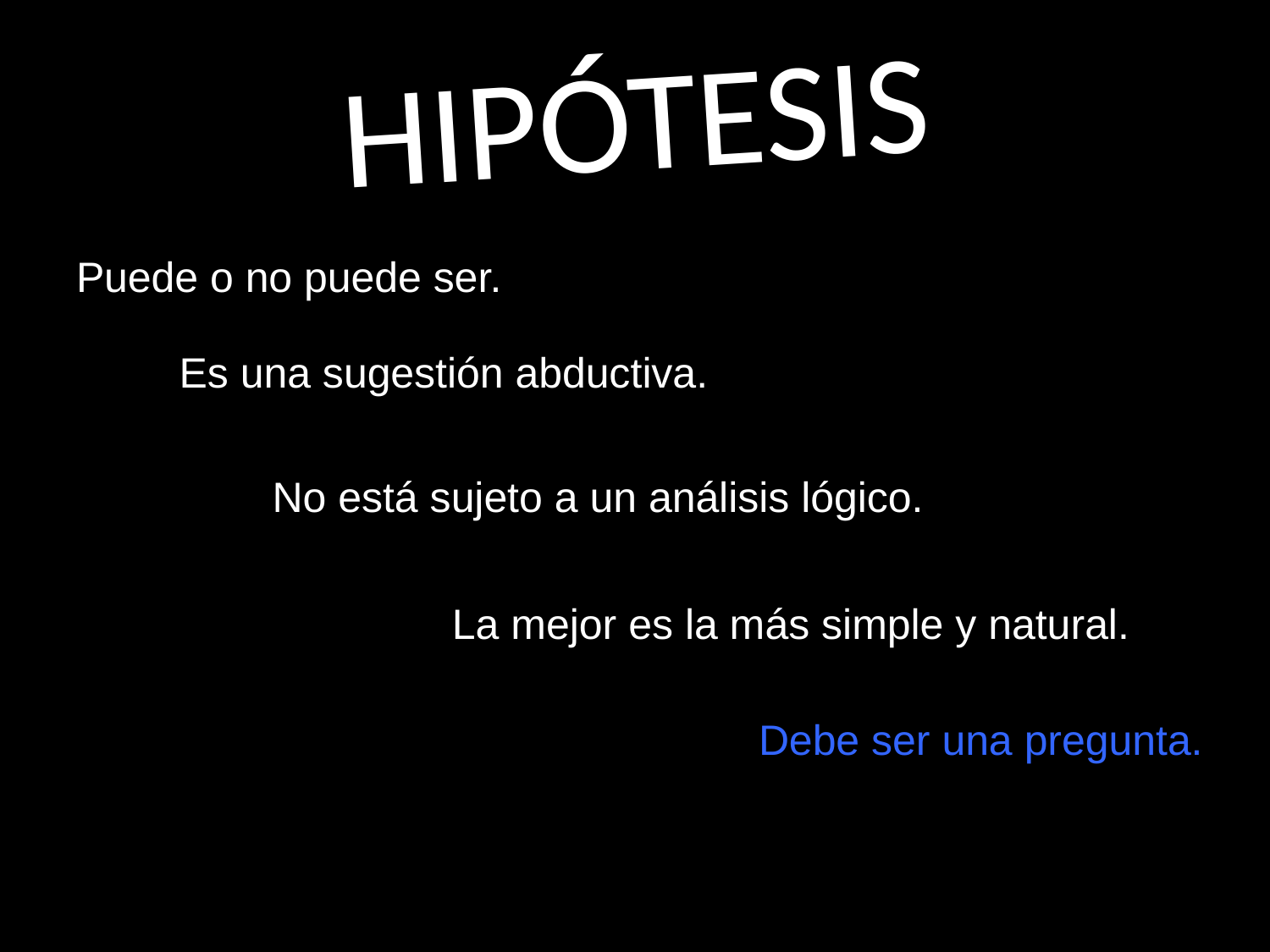

# HIPÓTESIS
Puede o no puede ser.
Es una sugestión abductiva.

No está sujeto a un análisis lógico.

La mejor es la más simple y natural.

Debe ser una pregunta.